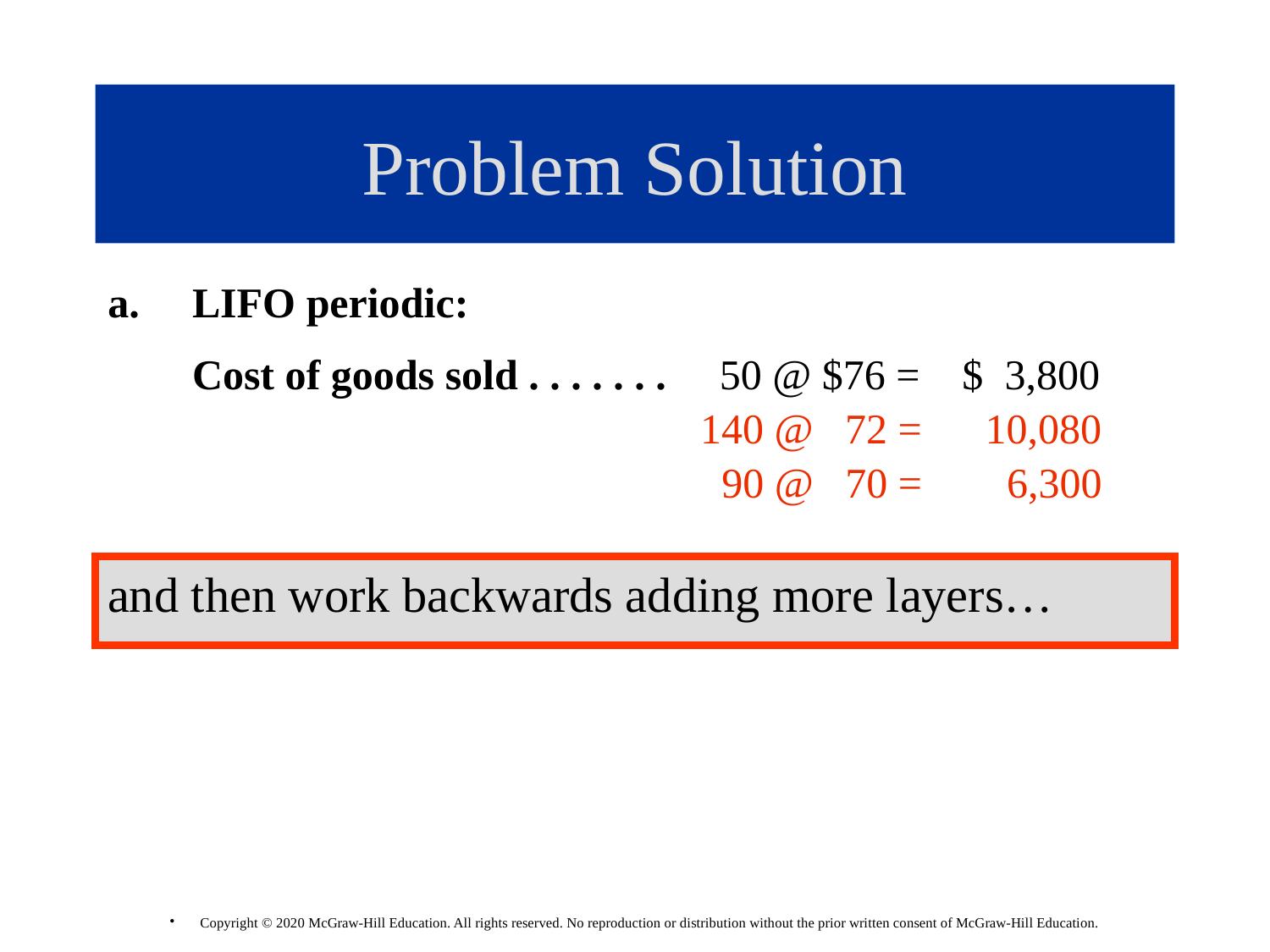

# Problem Solution

LIFO periodic:

        Cost of goods sold . . . . . . .     50 @ $76 =    $  3,800
                                                        140 @   72 =      10,080
                                                          90 @   70 =        6,300

and then work backwards adding more layers…